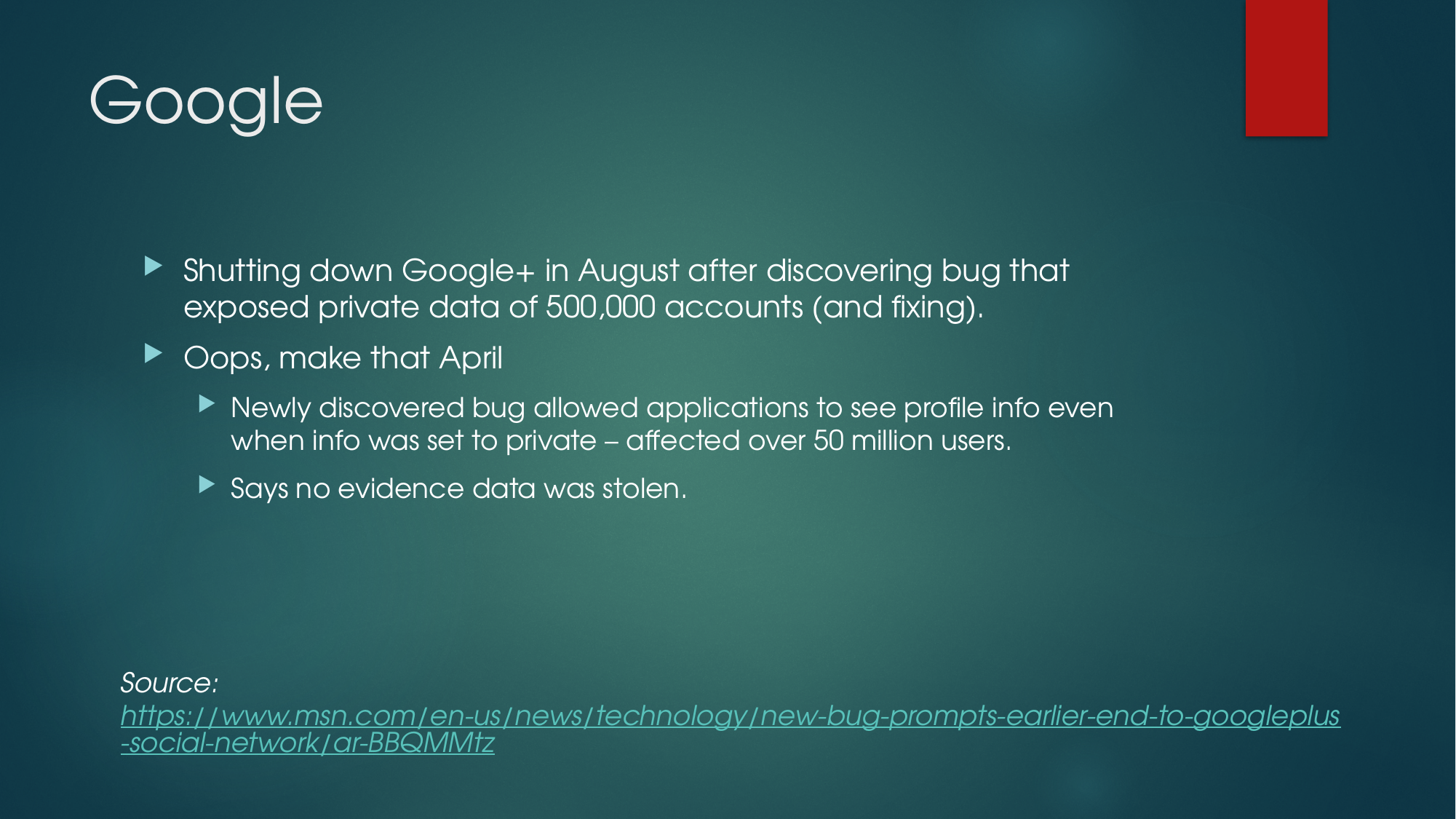

# Google
Shutting down Google+ in August after discovering bug that exposed private data of 500,000 accounts (and fixing).
Oops, make that April
Newly discovered bug allowed applications to see profile info even when info was set to private – affected over 50 million users.
Says no evidence data was stolen.

Source: https://www.msn.com/en-us/news/technology/new-bug-prompts-earlier-end-to-googleplus-social-network/ar-BBQMMtz